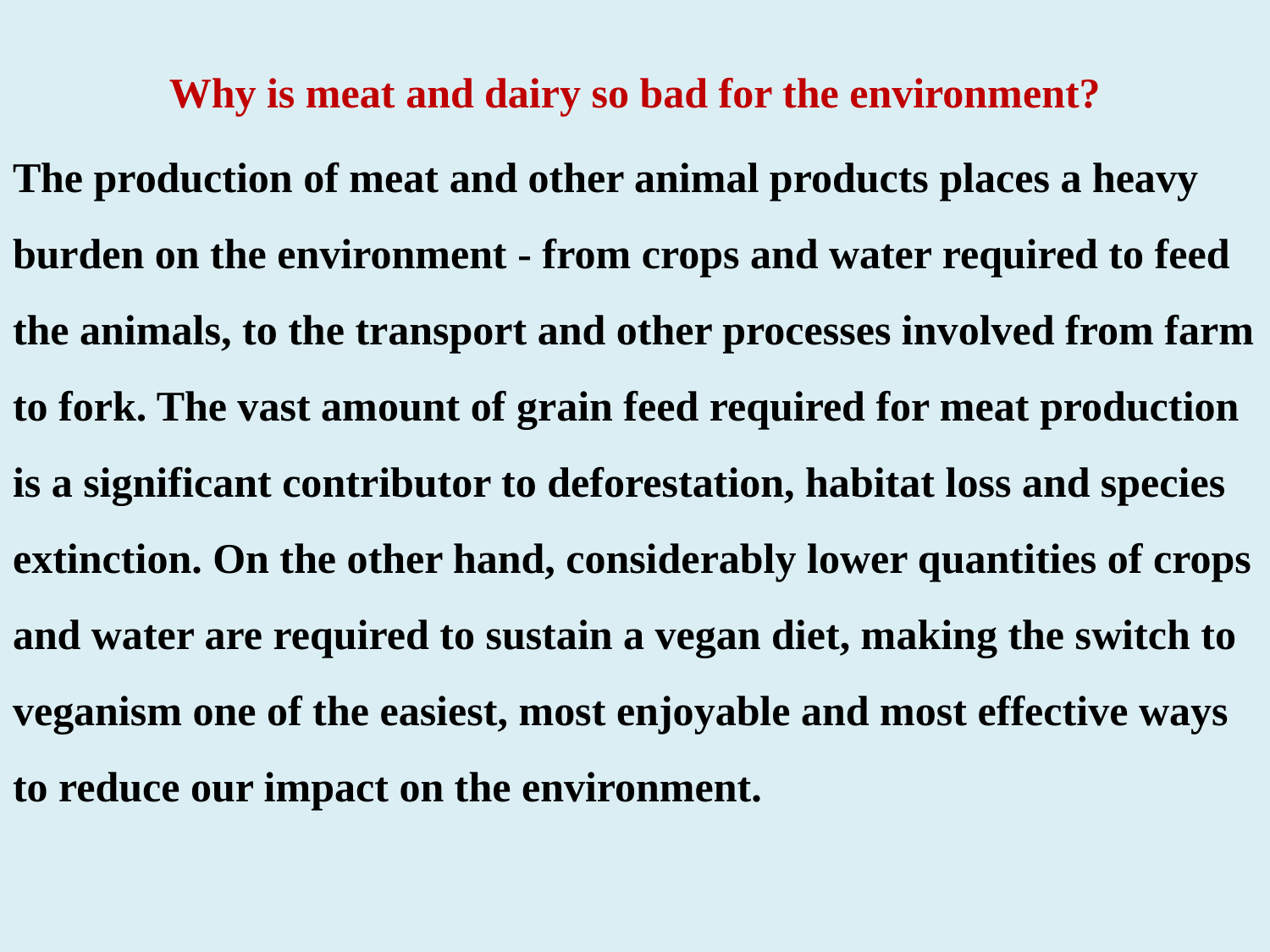

Why is meat and dairy so bad for the environment?
The production of meat and other animal products places a heavy burden on the environment - from crops and water required to feed the animals, to the transport and other processes involved from farm to fork. The vast amount of grain feed required for meat production is a significant contributor to deforestation, habitat loss and species extinction. On the other hand, considerably lower quantities of crops and water are required to sustain a vegan diet, making the switch to veganism one of the easiest, most enjoyable and most effective ways to reduce our impact on the environment.